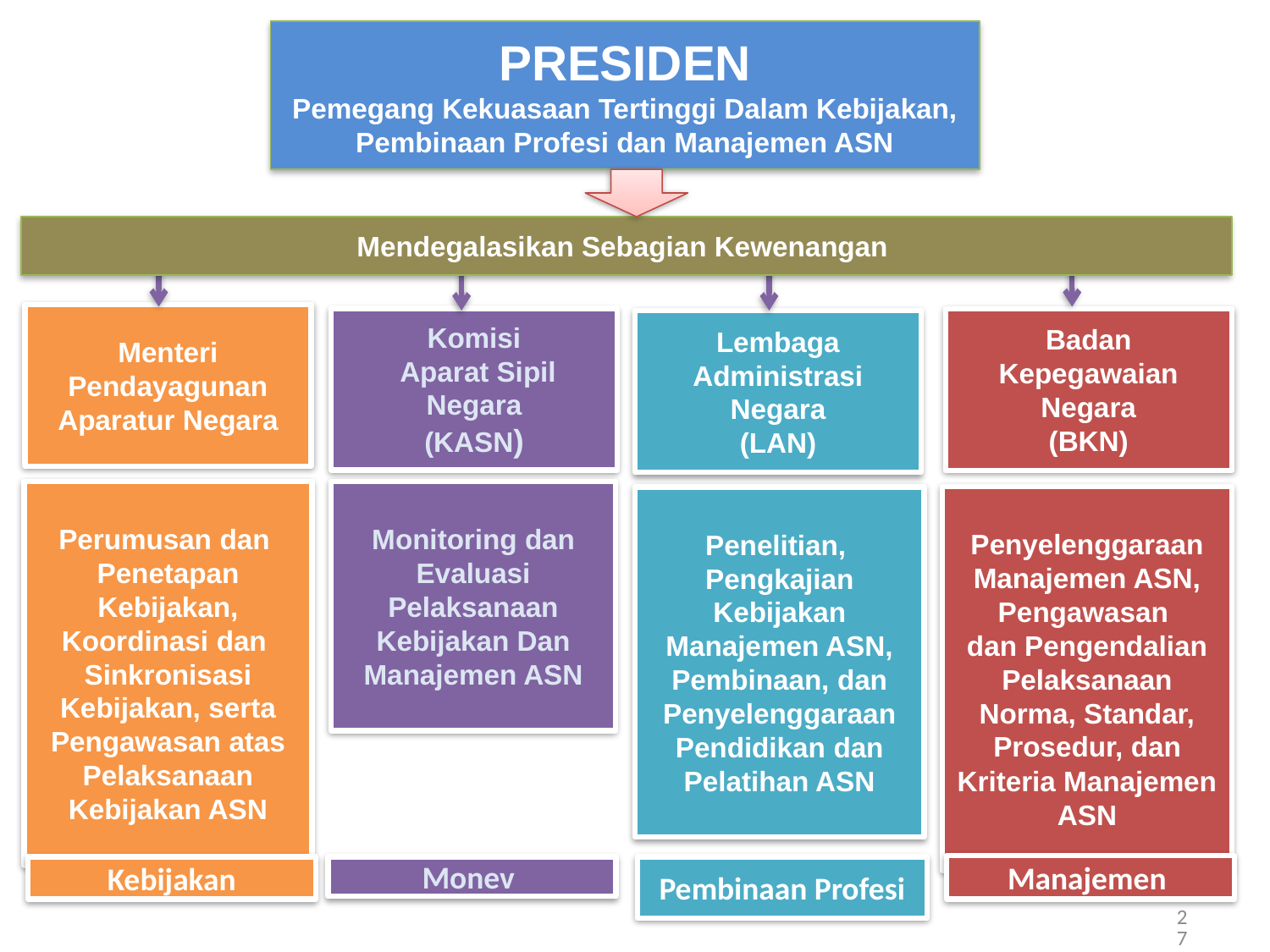

PRESIDEN
Pemegang Kekuasaan Tertinggi Dalam Kebijakan, Pembinaan Profesi dan Manajemen ASN

Mendegalasikan Sebagian Kewenangan
Menteri Pendayagunan Aparatur Negara
Komisi
 Aparat Sipil Negara
(KASN)
Badan Kepegawaian Negara
(BKN)
Lembaga Administrasi Negara
(LAN)

Perumusan dan
Penetapan Kebijakan, Koordinasi dan
Sinkronisasi Kebijakan, serta Pengawasan atas Pelaksanaan Kebijakan ASN

Monitoring dan Evaluasi Pelaksanaan Kebijakan Dan Manajemen ASN

Penyelenggaraan Manajemen ASN, Pengawasan
dan Pengendalian Pelaksanaan Norma, Standar, Prosedur, dan Kriteria Manajemen ASN

Penelitian,
Pengkajian Kebijakan Manajemen ASN, Pembinaan, dan Penyelenggaraan Pendidikan dan Pelatihan ASN

Manajemen
Kebijakan
Monev
Pembinaan Profesi
27